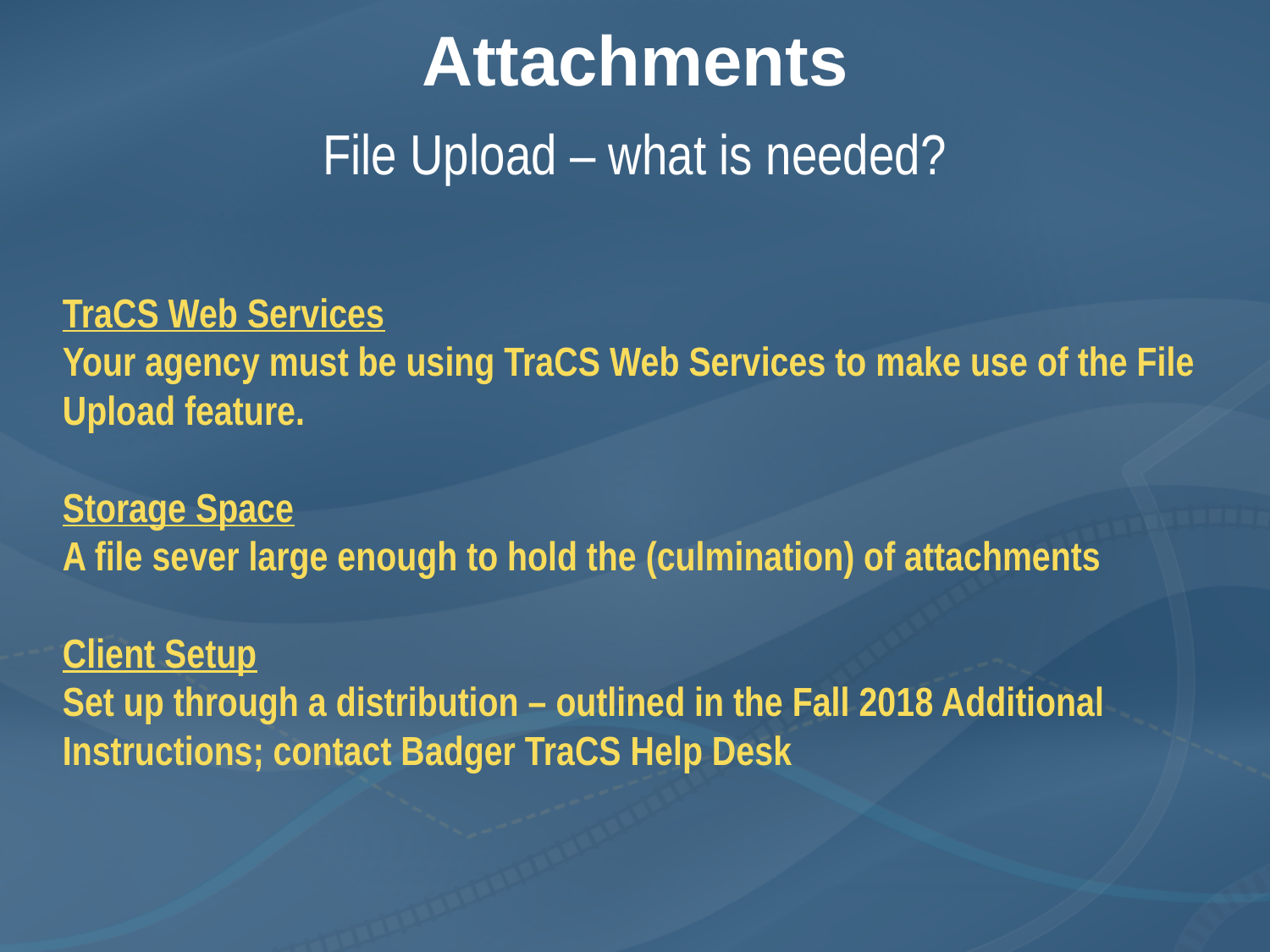

Attachments
File Upload – what is needed?
TraCS Web Services
Your agency must be using TraCS Web Services to make use of the File Upload feature.

Storage Space
A file sever large enough to hold the (culmination) of attachments

Client Setup
Set up through a distribution – outlined in the Fall 2018 Additional Instructions; contact Badger TraCS Help Desk